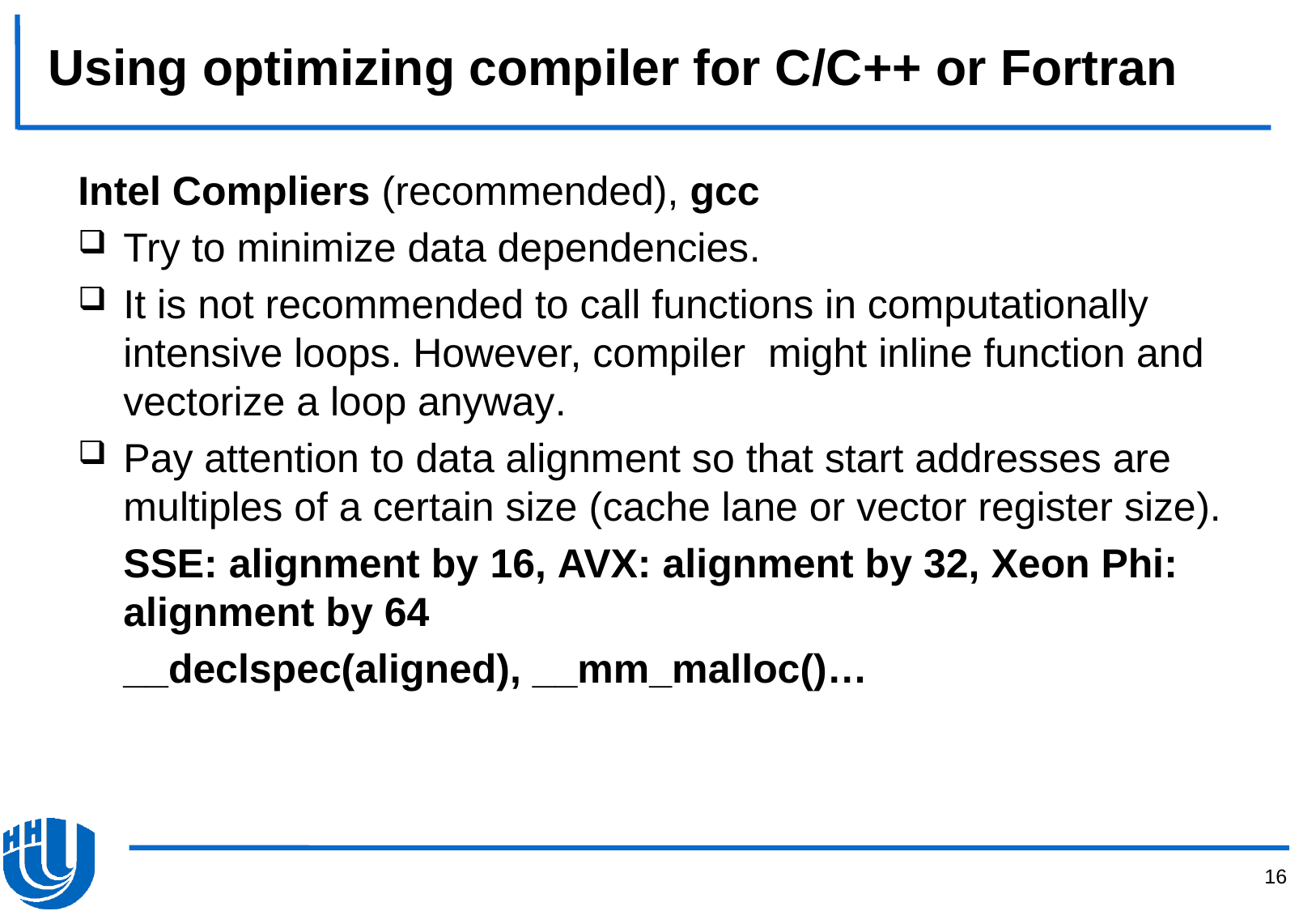

# Using optimizing compiler for C/C++ or Fortran
Intel Compliers (recommended), gcc
Try to minimize data dependencies.
It is not recommended to call functions in computationally intensive loops. However, compiler  might inline function and vectorize a loop anyway.
Pay attention to data alignment so that start addresses are multiples of a certain size (cache lane or vector register size).
	SSE: alignment by 16, AVX: alignment by 32, Xeon Phi: alignment by 64
	__declspec(aligned), __mm_malloc()…